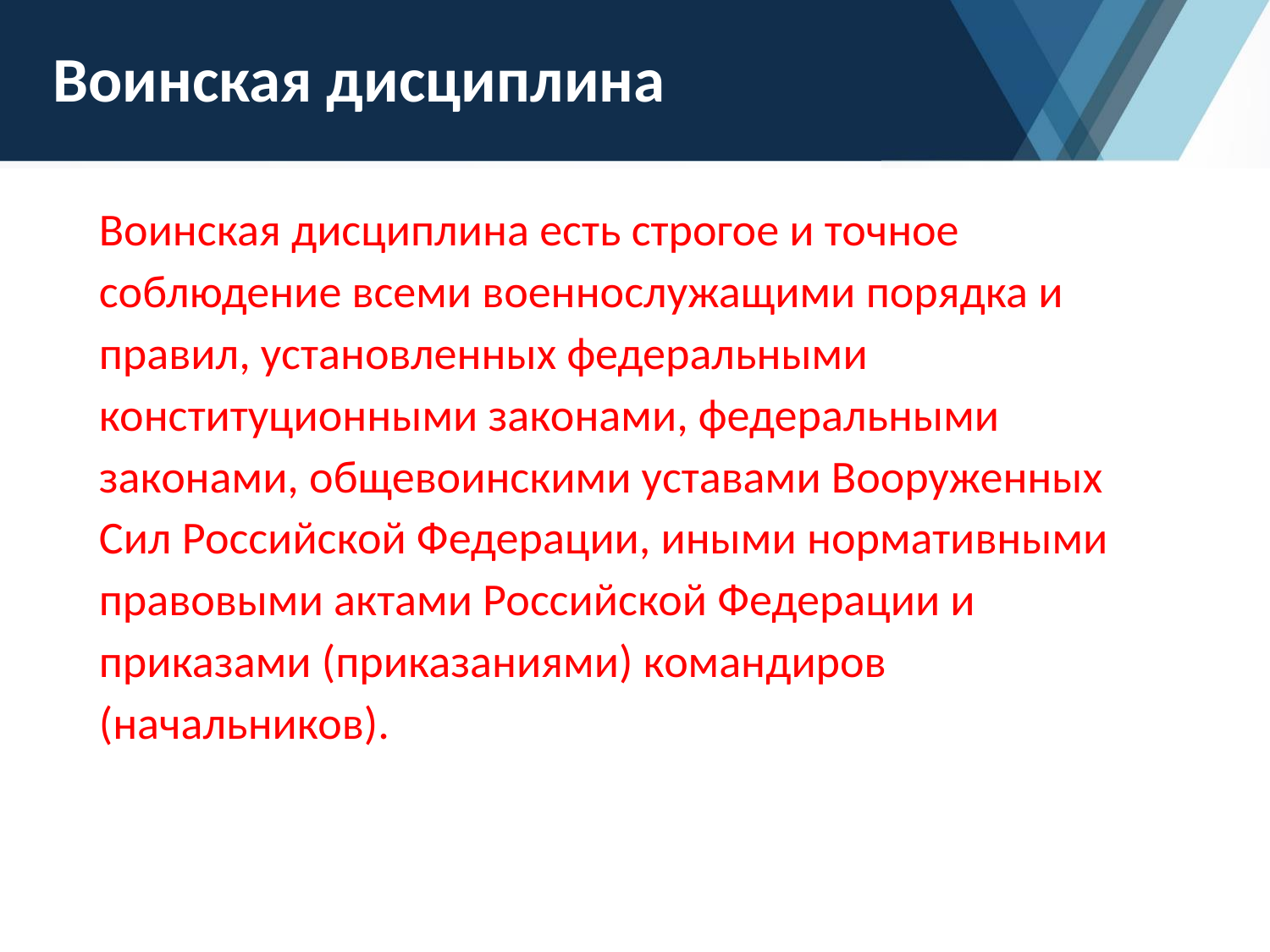

# Воинская дисциплина
Воинская дисциплина есть строгое и точное соблюдение всеми военнослужащими порядка и правил, установленных федеральными конституционными законами, федеральными законами, общевоинскими уставами Вооруженных Сил Российской Федерации, иными нормативными правовыми актами Российской Федерации и приказами (приказаниями) командиров (начальников).